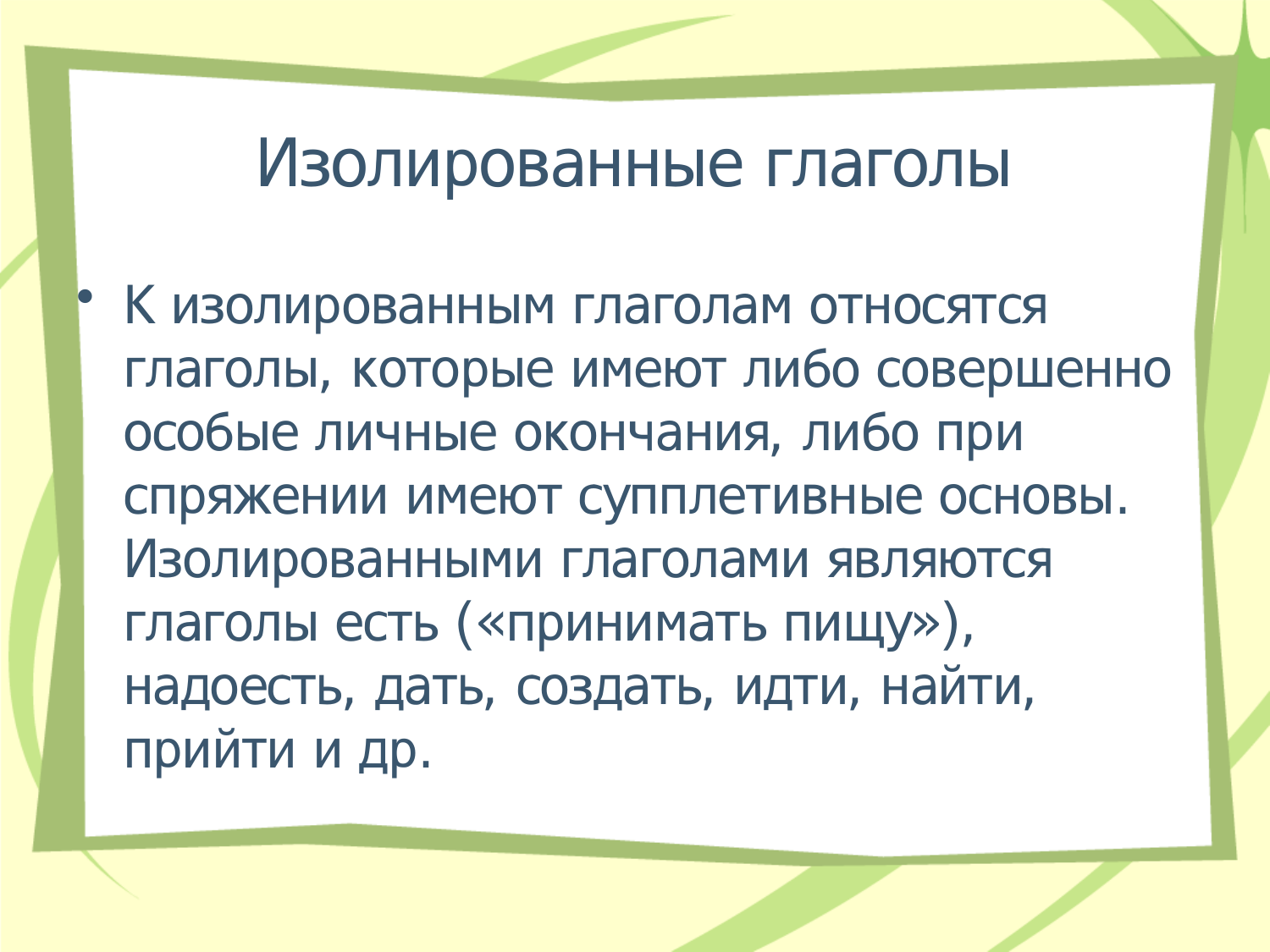

# Изолированные глаголы
К изолированным глаголам относятся глаголы, которые имеют либо совершенно особые личные окончания, либо при спряжении имеют супплетивные основы. Изолированными глаголами являются глаголы есть («принимать пищу»), надоесть, дать, создать, идти, найти, прийти и др.